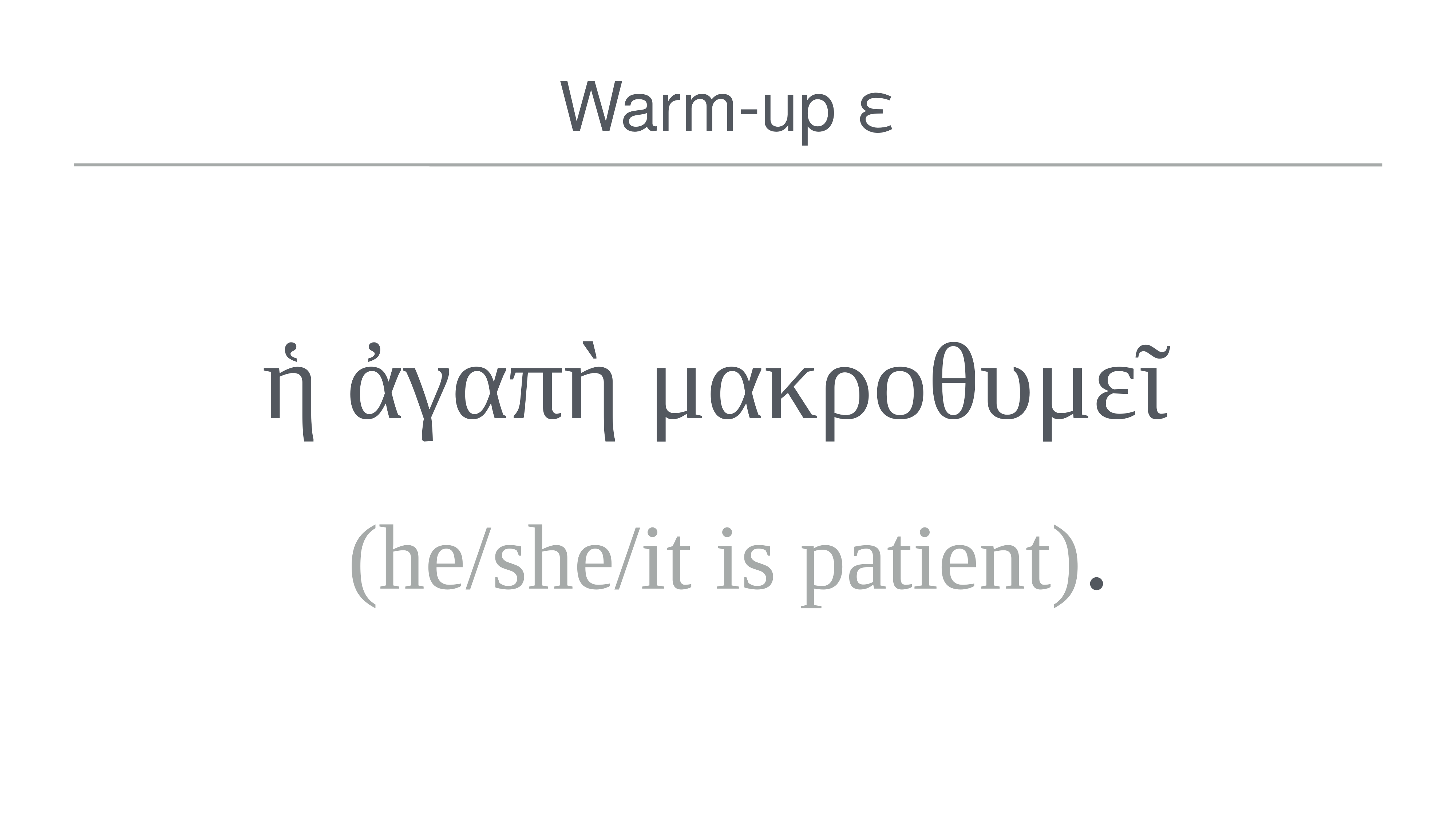

# Warm-up ε
ἡ ἀγαπὴ μακροθυμεῖ
(he/she/it is patient).